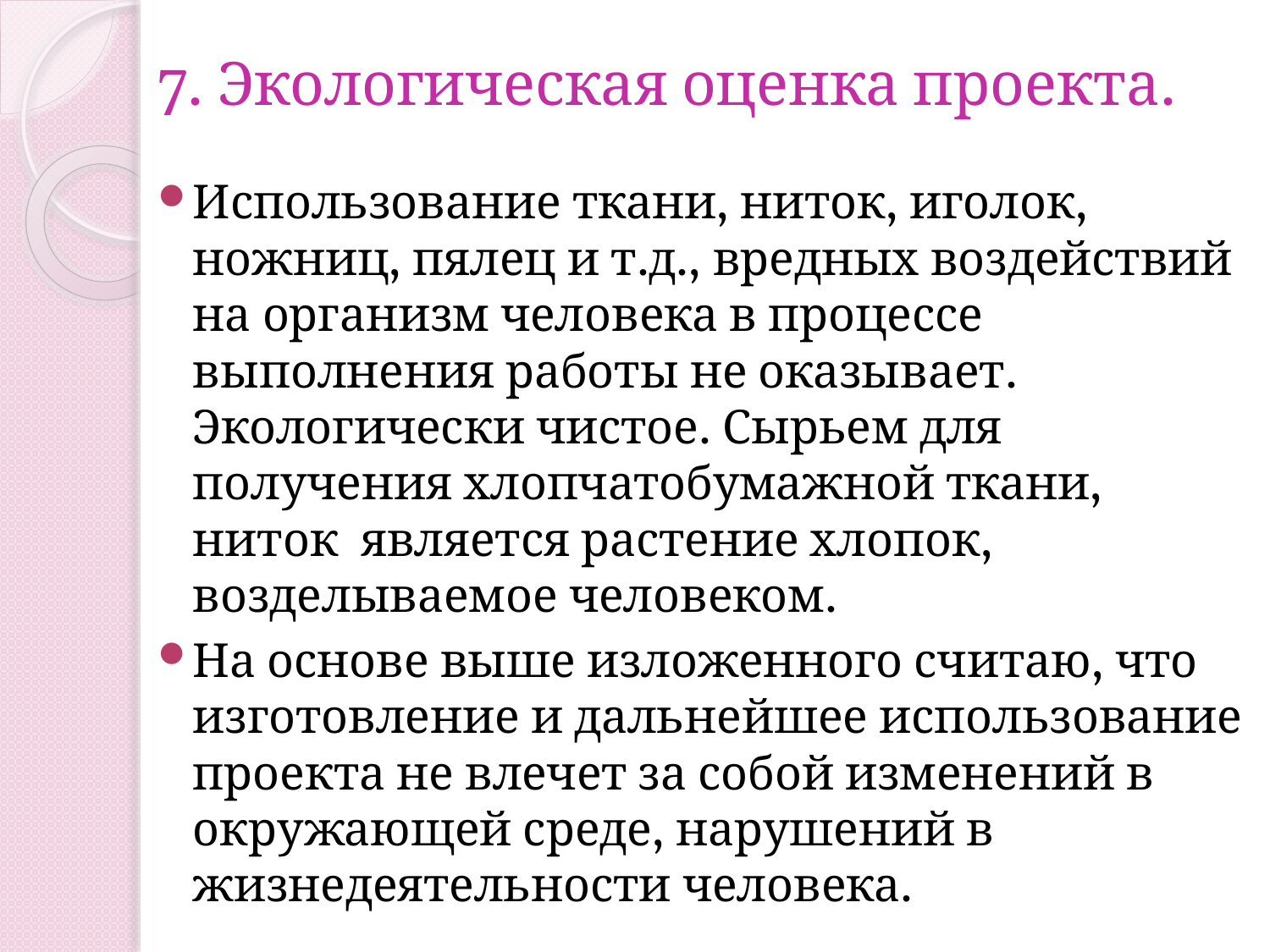

# 7. Экологическая оценка проекта.
Использование ткани, ниток, иголок, ножниц, пялец и т.д., вредных воздействий на организм человека в процессе выполнения работы не оказывает. Экологически чистое. Сырьем для получения хлопчатобумажной ткани, ниток  является растение хлопок, возделываемое человеком.
На основе выше изложенного считаю, что изготовление и дальнейшее использование проекта не влечет за собой изменений в окружающей среде, нарушений в жизнедеятельности человека.